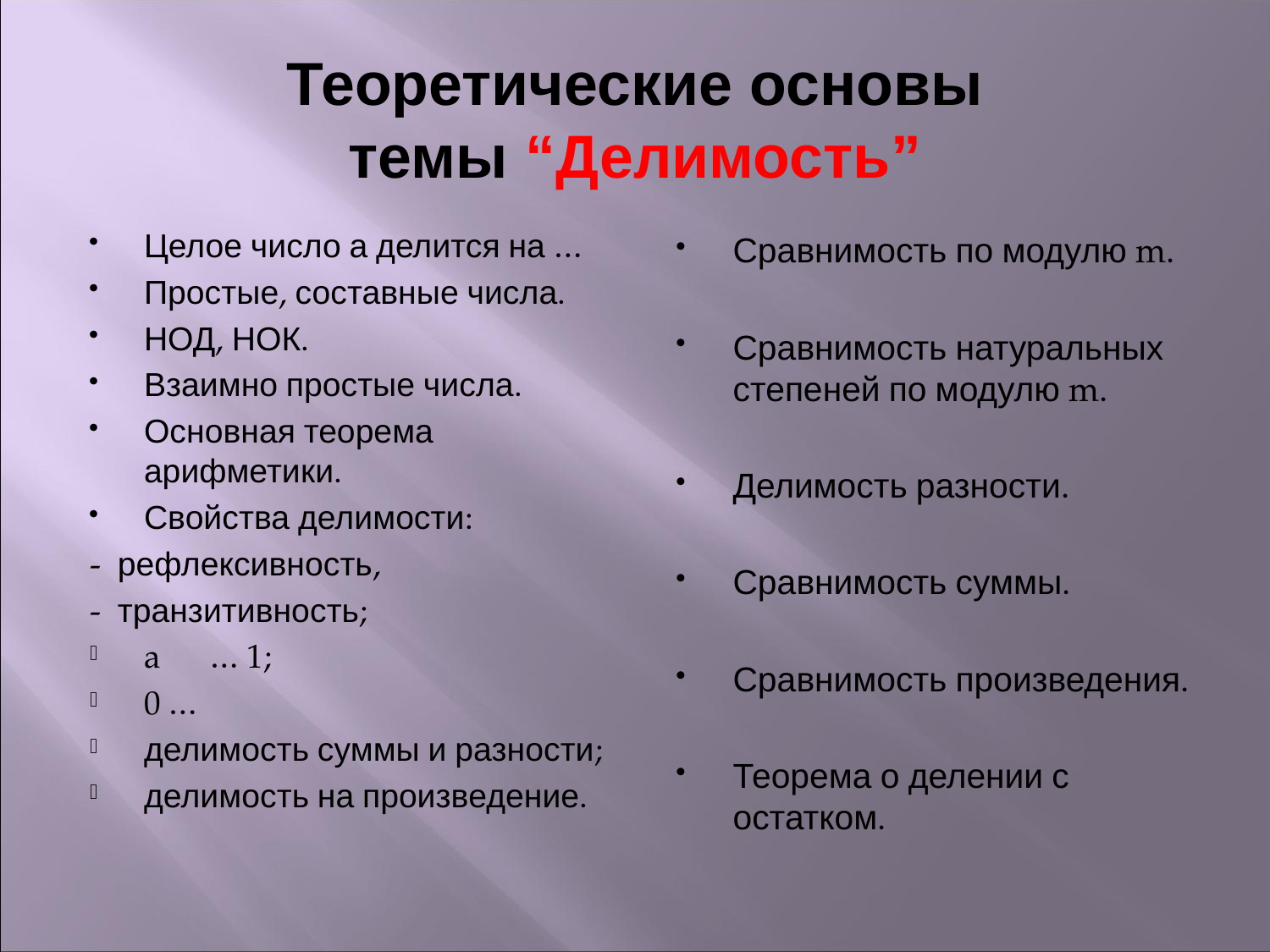

# Теоретические основы темы “Делимость”
Целое число а делится на …
Простые, составные числа.
НОД, НОК.
Взаимно простые числа.
Основная теорема арифметики.
Свойства делимости:
-  рефлексивность,
-  транзитивность;
a      … 1;
0 …
делимость суммы и разности;
делимость на произведение.

Сравнимость по модулю m.

Сравнимость натуральных степеней по модулю m.

Делимость разности.

Сравнимость суммы.

Сравнимость произведения.

Теорема о делении с остатком.